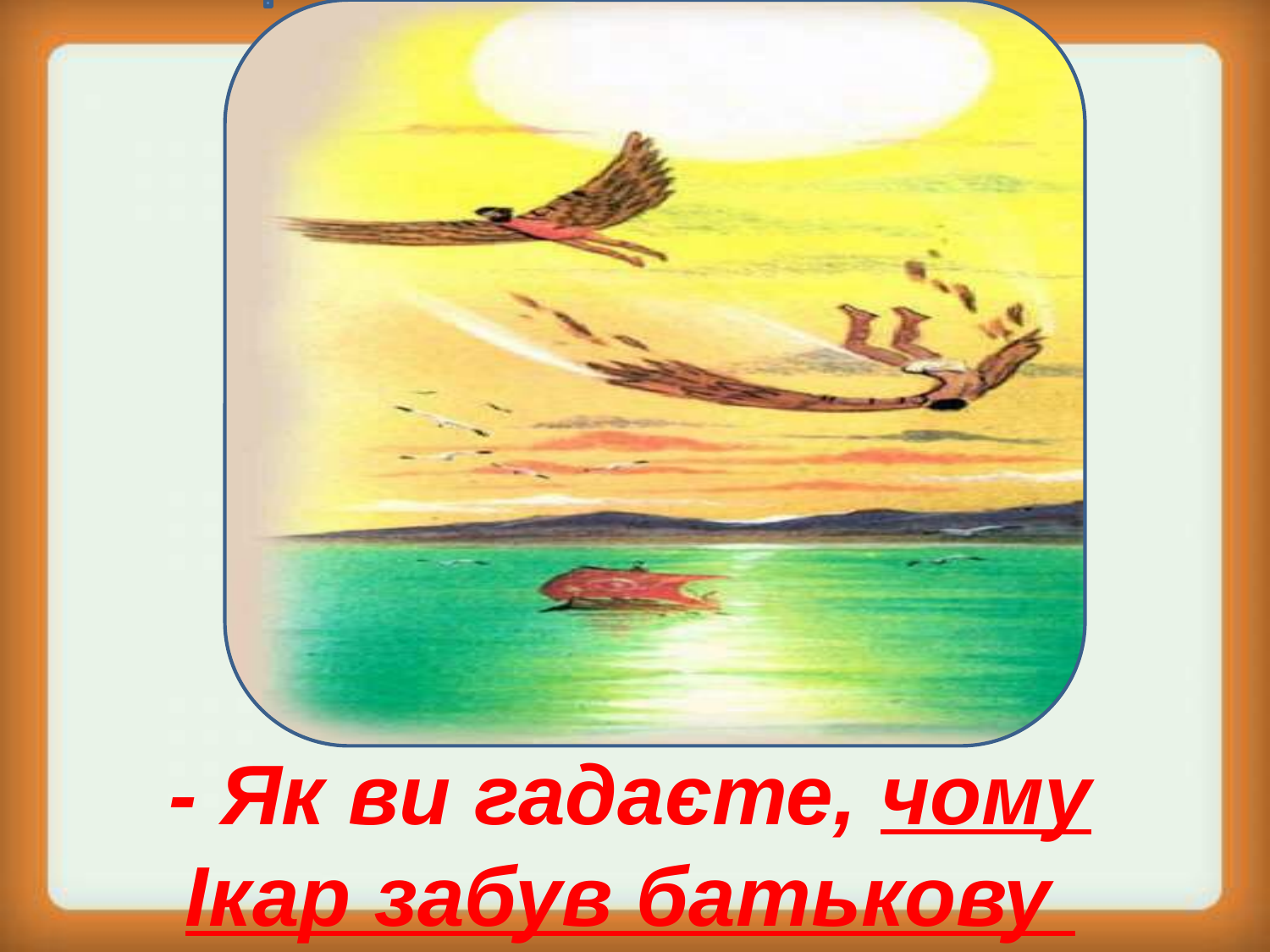

- Як ви гадаєте, чому Ікар забув батькову  пересторогу?